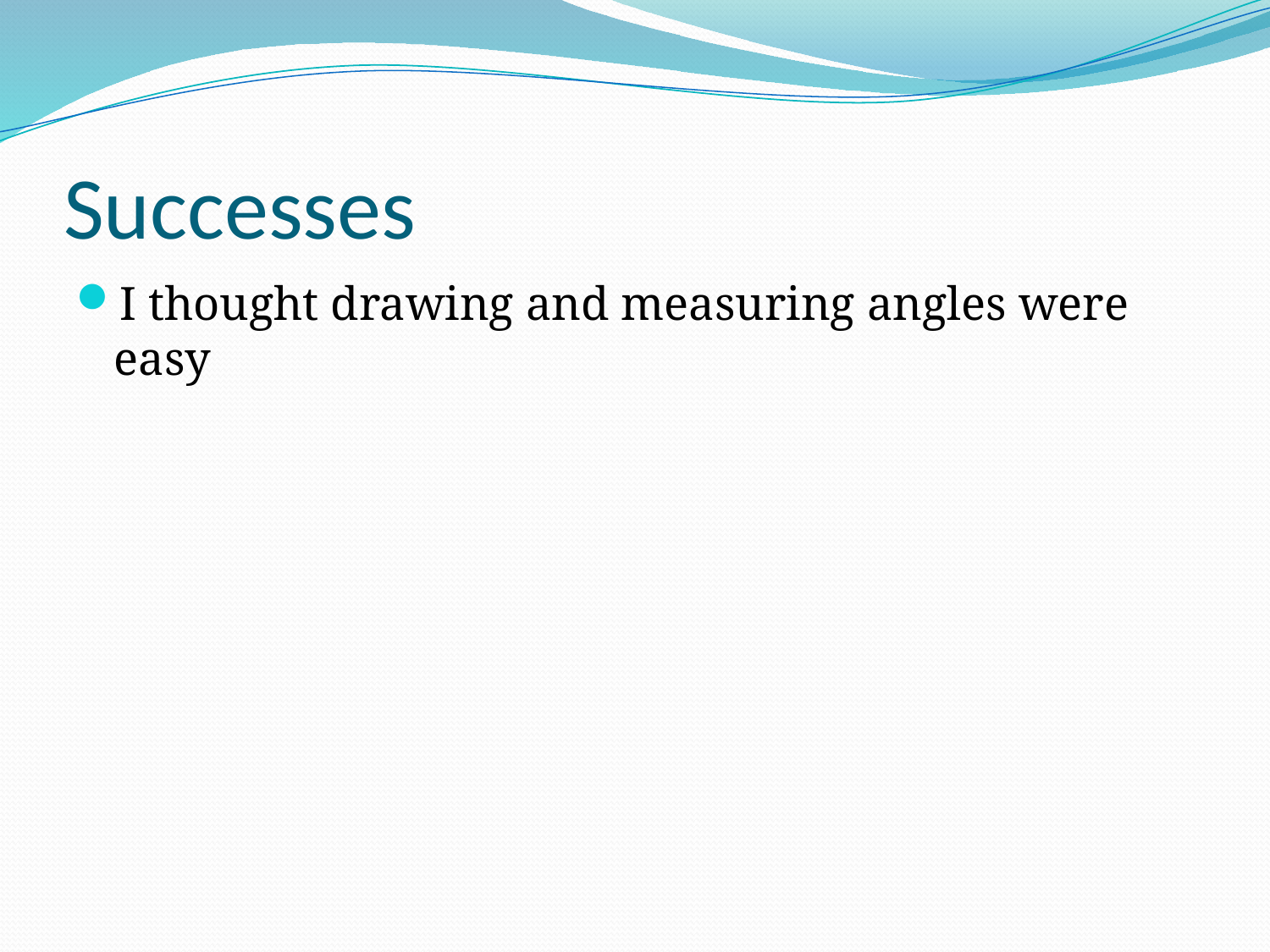

# Successes
I thought drawing and measuring angles were easy